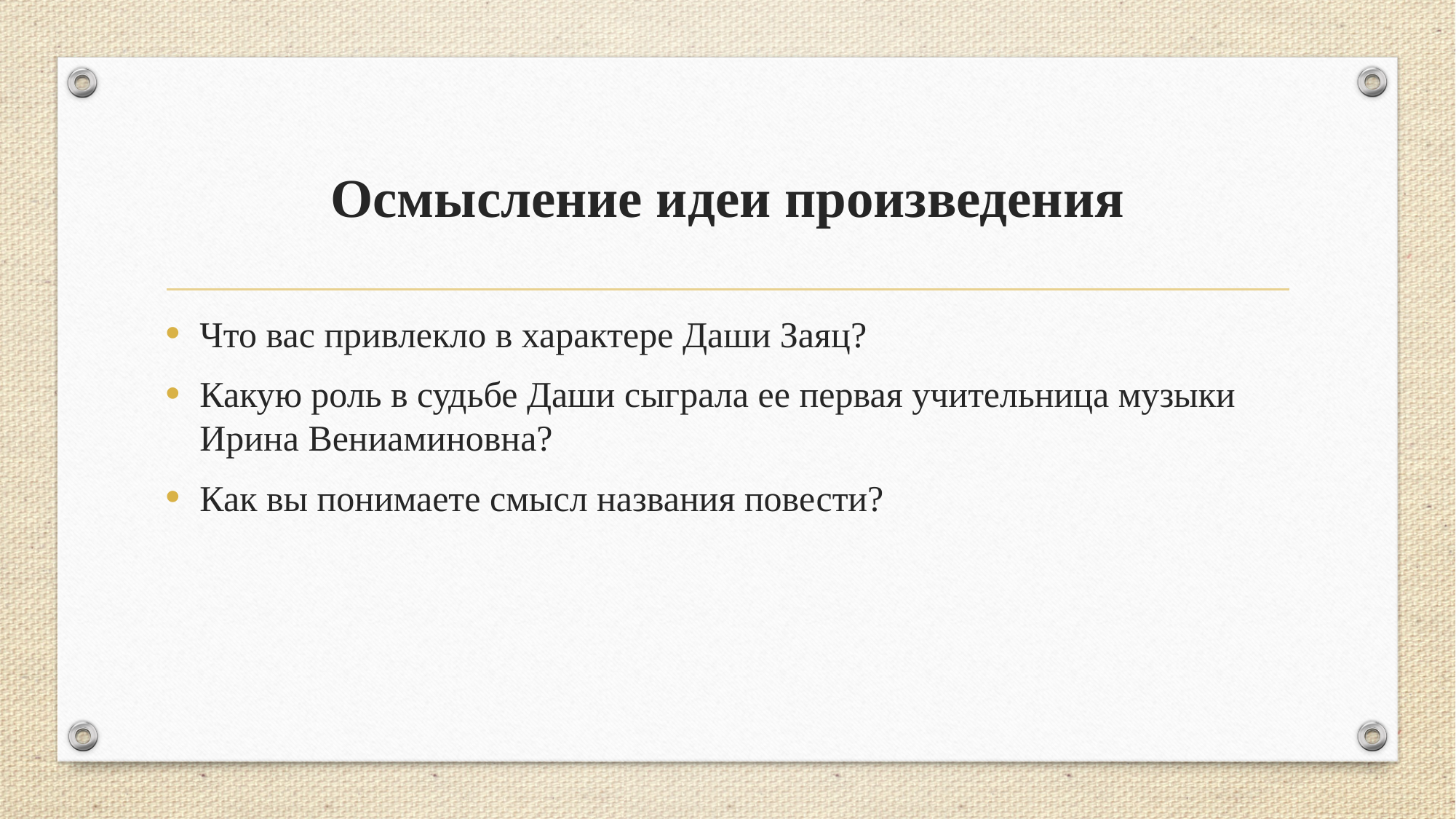

# Осмысление идеи произведения
Что вас привлекло в характере Даши Заяц?
Какую роль в судьбе Даши сыграла ее первая учительница музыки Ирина Вениаминовна?
Как вы понимаете смысл названия повести?